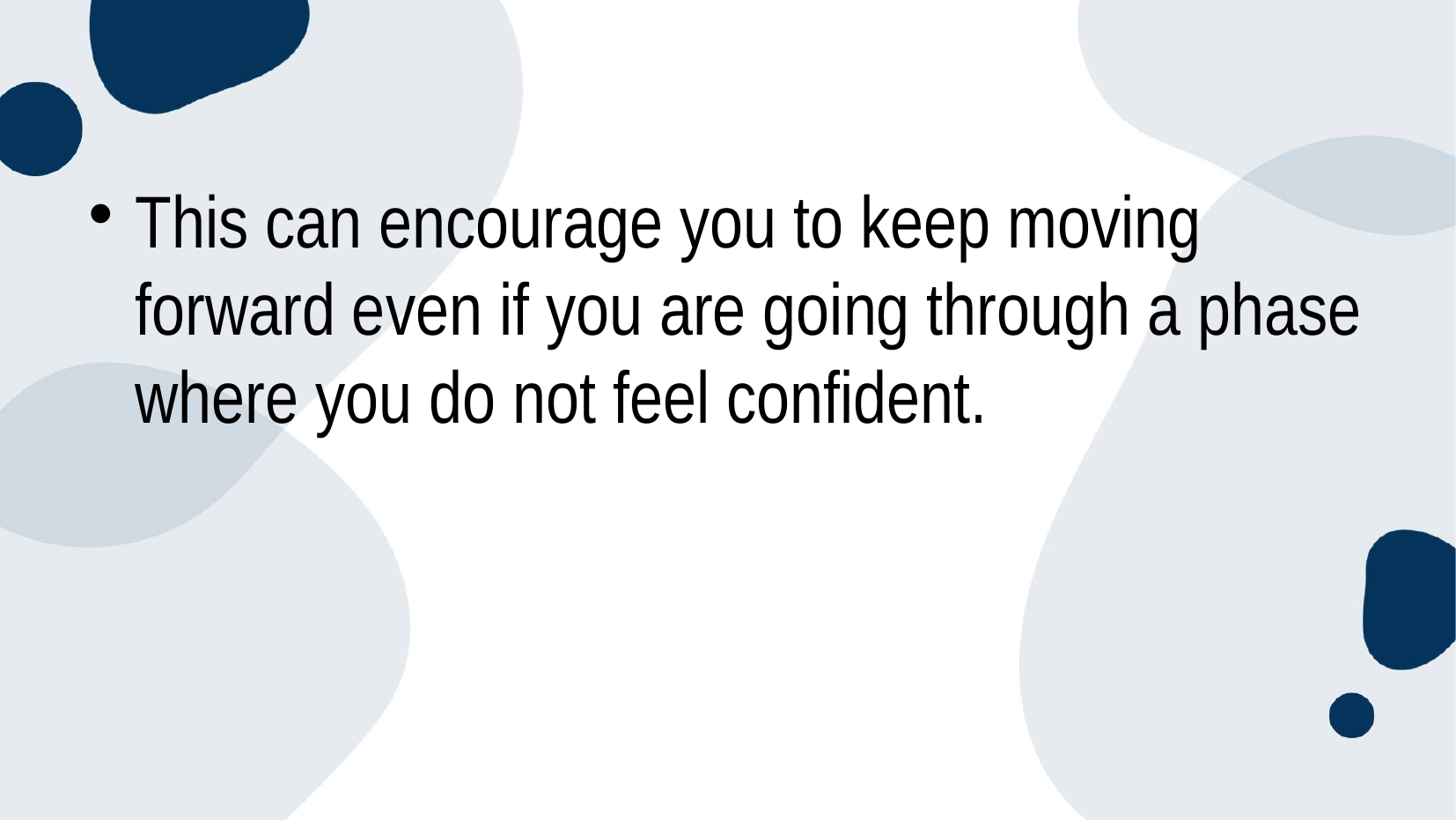

This can encourage you to keep moving forward even if you are going through a phase where you do not feel confident.